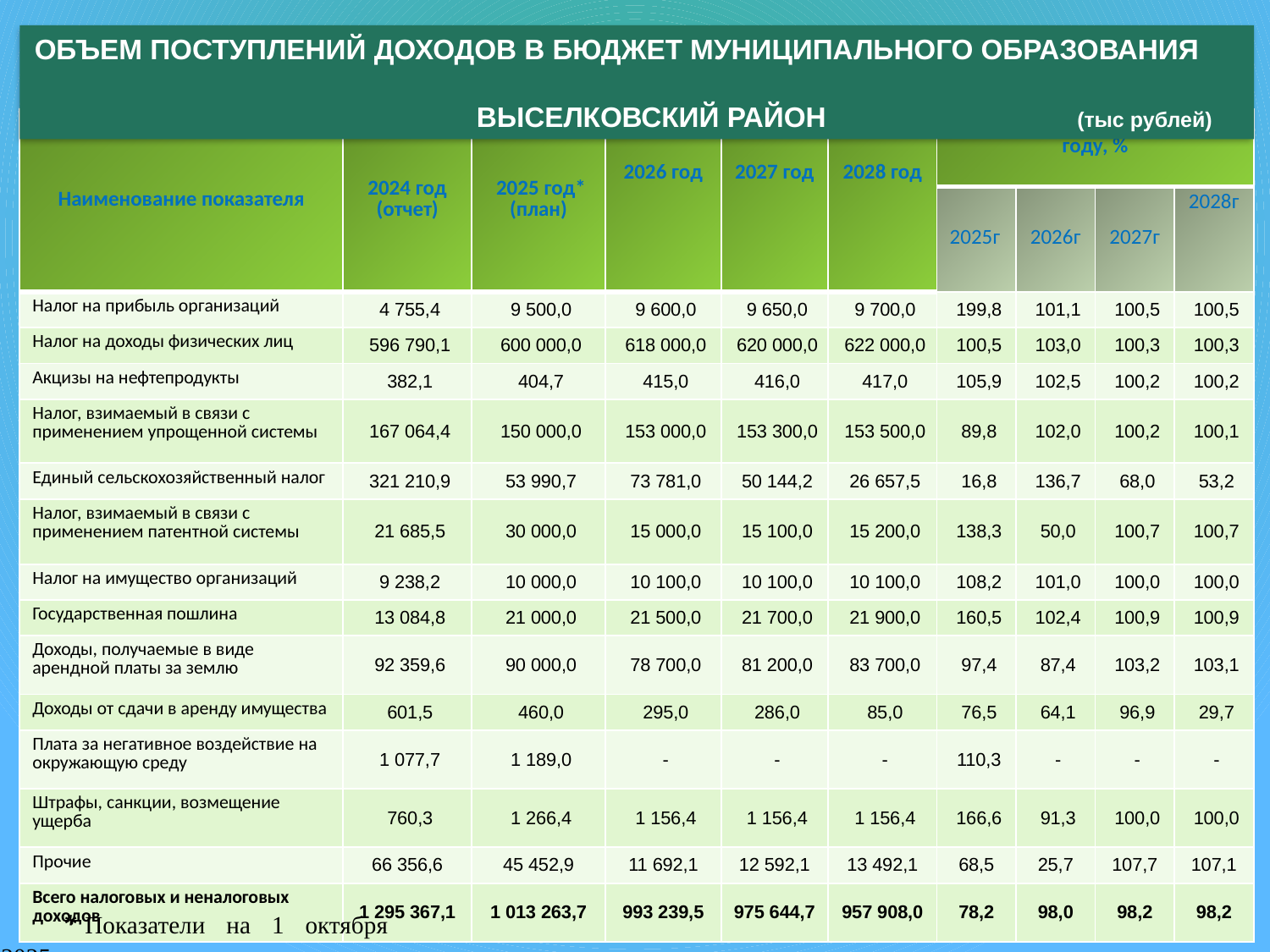

ОБЪЕМ ПОСТУПЛЕНИЙ ДОХОДОВ В БЮДЖЕТ МУНИЦИПАЛЬНОГО ОБРАЗОВАНИЯ
                                                     ВЫСЕЛКОВСКИЙ РАЙОН                                (тыс рублей)
| Наименование показателя | 2024 год (отчет) | 2025 год\* (план) | 2026 год | 2027 год | 2028 год | Динамика к предыдущему году, % |  |  |  |
| --- | --- | --- | --- | --- | --- | --- | --- | --- | --- |
|  |  |  |  |  |  | 2025г | 2026г | 2027г | 2028г |
| Налог на прибыль организаций | 4 755,4 | 9 500,0 | 9 600,0 | 9 650,0 | 9 700,0 | 199,8 | 101,1 | 100,5 | 100,5 |
| Налог на доходы физических лиц | 596 790,1 | 600 000,0 | 618 000,0 | 620 000,0 | 622 000,0 | 100,5 | 103,0 | 100,3 | 100,3 |
| Акцизы на нефтепродукты | 382,1 | 404,7 | 415,0 | 416,0 | 417,0 | 105,9 | 102,5 | 100,2 | 100,2 |
| Налог, взимаемый в связи с применением упрощенной системы | 167 064,4 | 150 000,0 | 153 000,0 | 153 300,0 | 153 500,0 | 89,8 | 102,0 | 100,2 | 100,1 |
| Единый сельскохозяйственный налог | 321 210,9 | 53 990,7 | 73 781,0 | 50 144,2 | 26 657,5 | 16,8 | 136,7 | 68,0 | 53,2 |
| Налог, взимаемый в связи с применением патентной системы | 21 685,5 | 30 000,0 | 15 000,0 | 15 100,0 | 15 200,0 | 138,3 | 50,0 | 100,7 | 100,7 |
| Налог на имущество организаций | 9 238,2 | 10 000,0 | 10 100,0 | 10 100,0 | 10 100,0 | 108,2 | 101,0 | 100,0 | 100,0 |
| Государственная пошлина | 13 084,8 | 21 000,0 | 21 500,0 | 21 700,0 | 21 900,0 | 160,5 | 102,4 | 100,9 | 100,9 |
| Доходы, получаемые в виде арендной платы за землю | 92 359,6 | 90 000,0 | 78 700,0 | 81 200,0 | 83 700,0 | 97,4 | 87,4 | 103,2 | 103,1 |
| Доходы от сдачи в аренду имущества | 601,5 | 460,0 | 295,0 | 286,0 | 85,0 | 76,5 | 64,1 | 96,9 | 29,7 |
| Плата за негативное воздействие на окружающую среду | 1 077,7 | 1 189,0 | - | - | - | 110,3 | - | - | - |
| Штрафы, санкции, возмещение ущерба | 760,3 | 1 266,4 | 1 156,4 | 1 156,4 | 1 156,4 | 166,6 | 91,3 | 100,0 | 100,0 |
| Прочие | 66 356,6 | 45 452,9 | 11 692,1 | 12 592,1 | 13 492,1 | 68,5 | 25,7 | 107,7 | 107,1 |
| Всего налоговых и неналоговых доходов | 1 295 367,1 | 1 013 263,7 | 993 239,5 | 975 644,7 | 957 908,0 | 78,2 | 98,0 | 98,2 | 98,2 |
* Показатели на 1 октября 2025 года